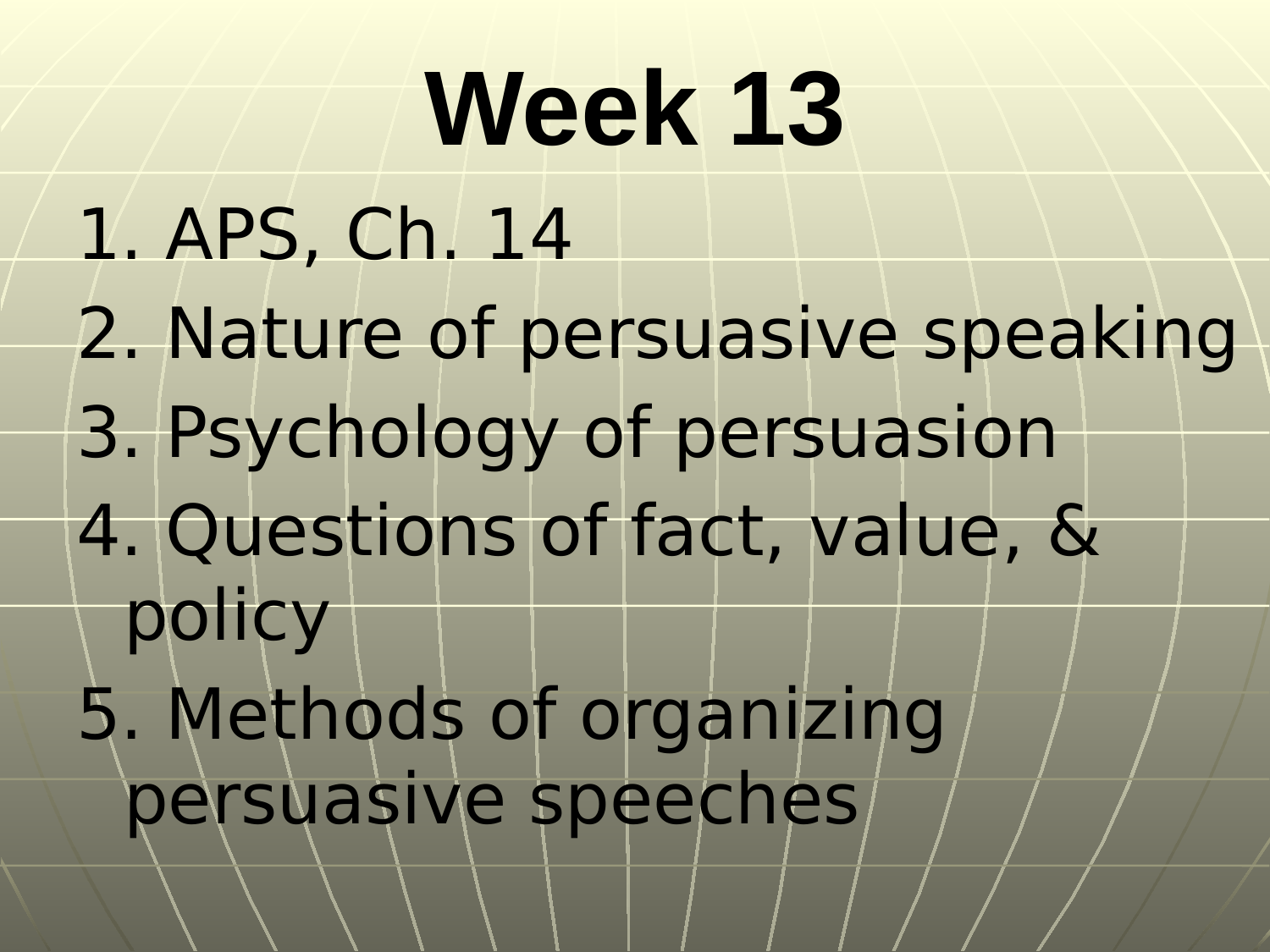

# Week 13
1. APS, Ch. 14
2. Nature of persuasive speaking
3. Psychology of persuasion
4. Questions of fact, value, & policy
5. Methods of organizing persuasive speeches